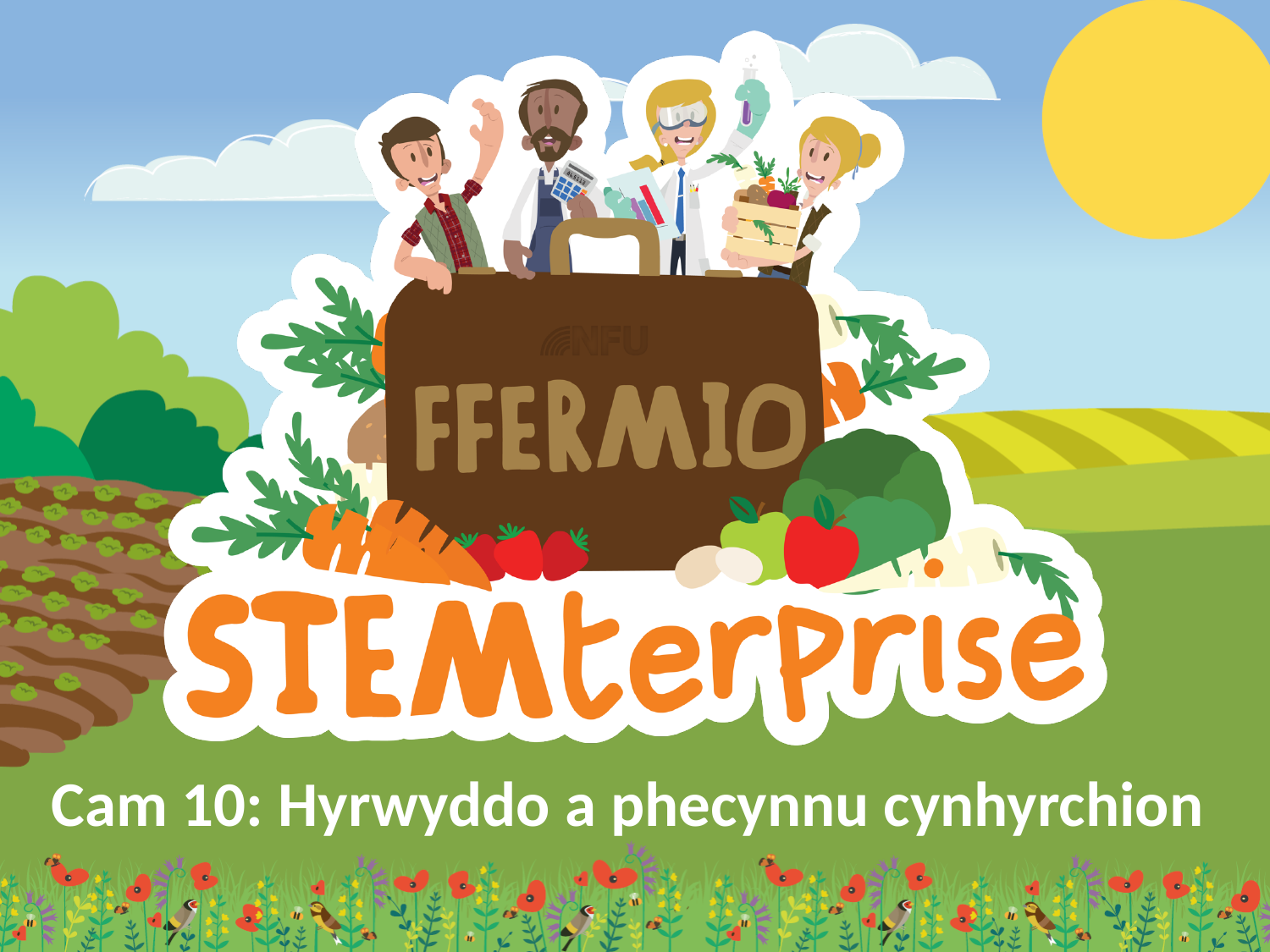

# Cam 10: Hyrwyddo a phecynnu cynhyrchion